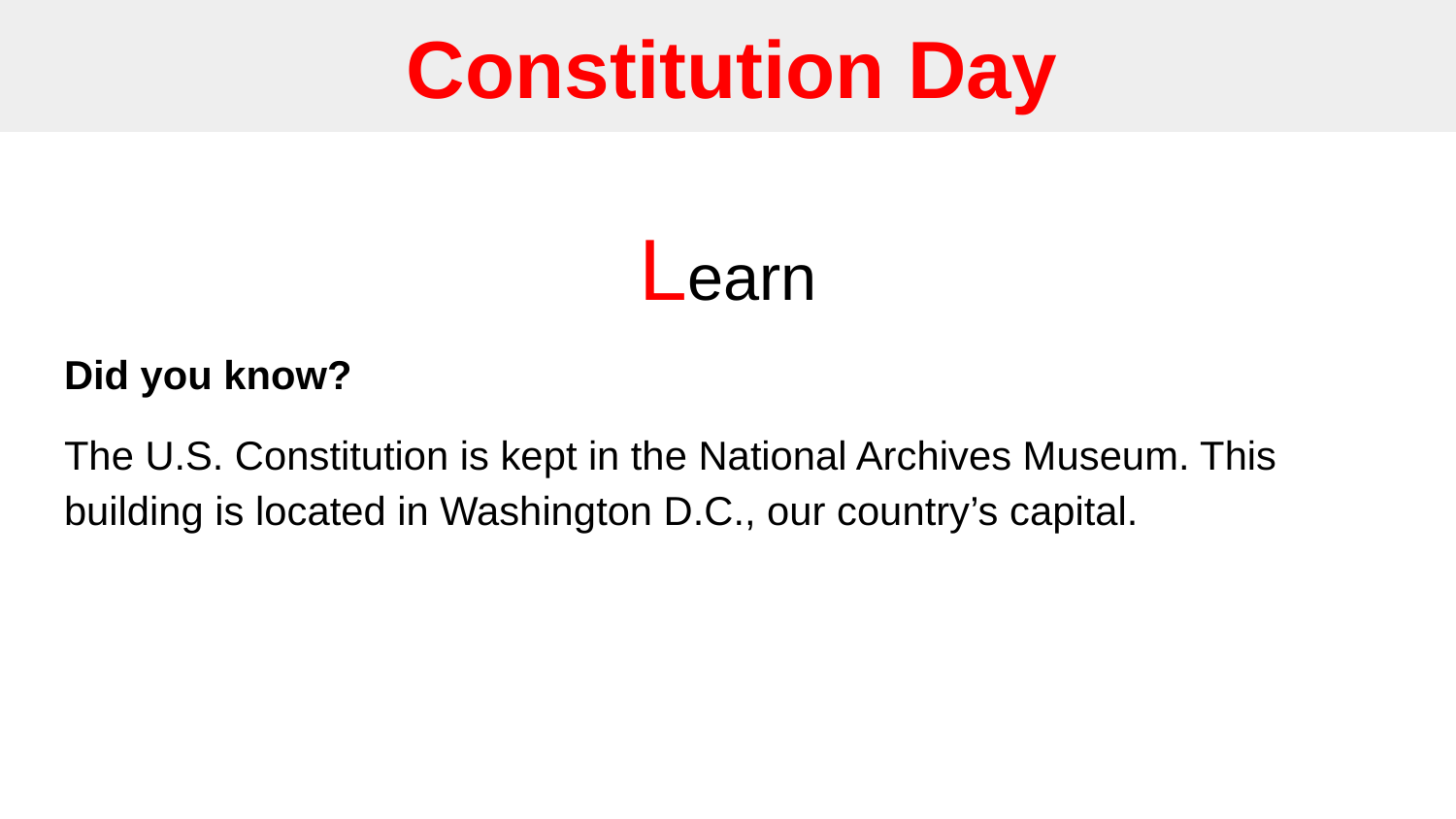

# Constitution Day
Learn
Did you know?
The U.S. Constitution is kept in the National Archives Museum. This building is located in Washington D.C., our country’s capital.